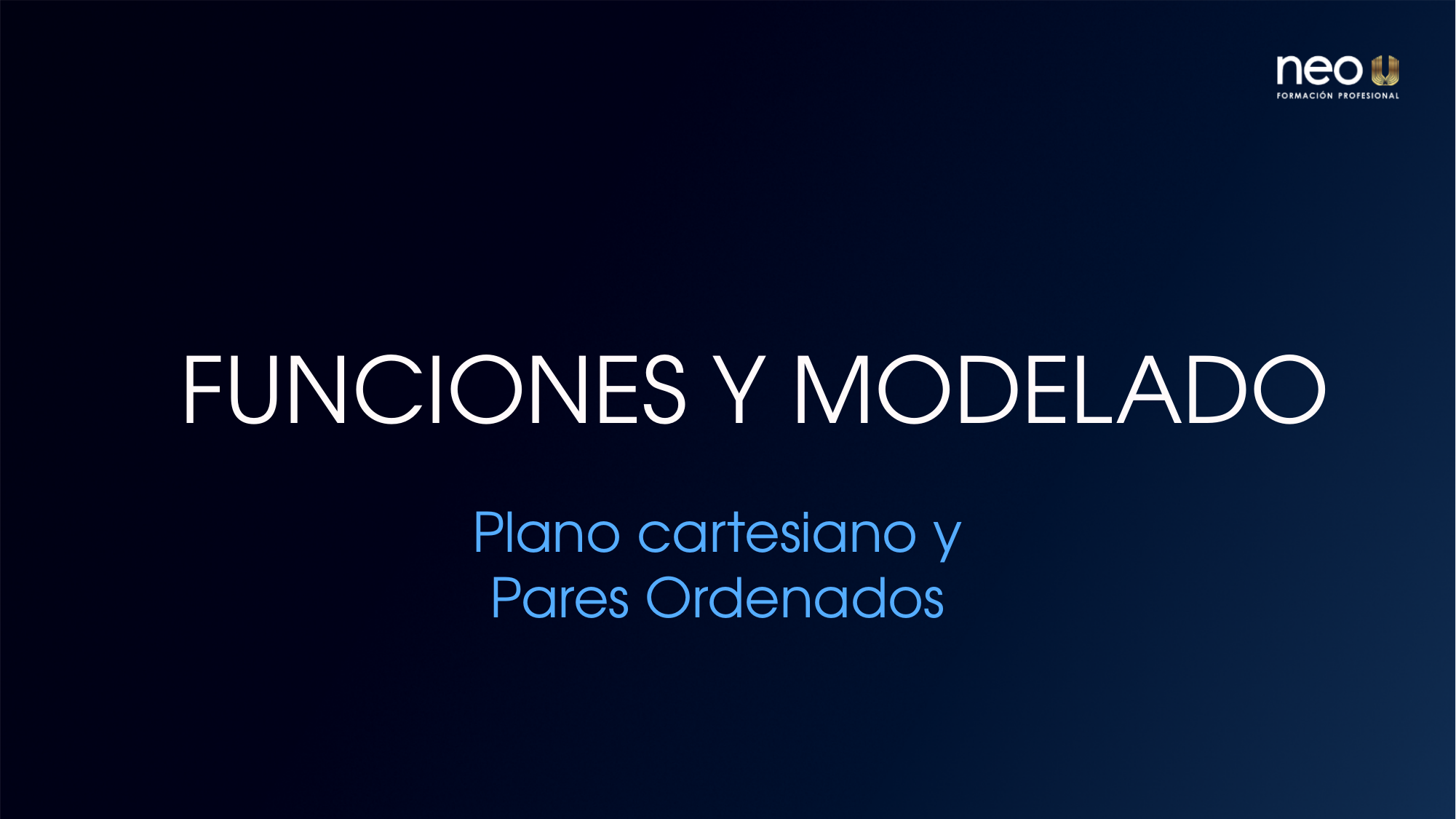

# FUNCIONES Y MODELADO
Plano cartesiano y Pares Ordenados